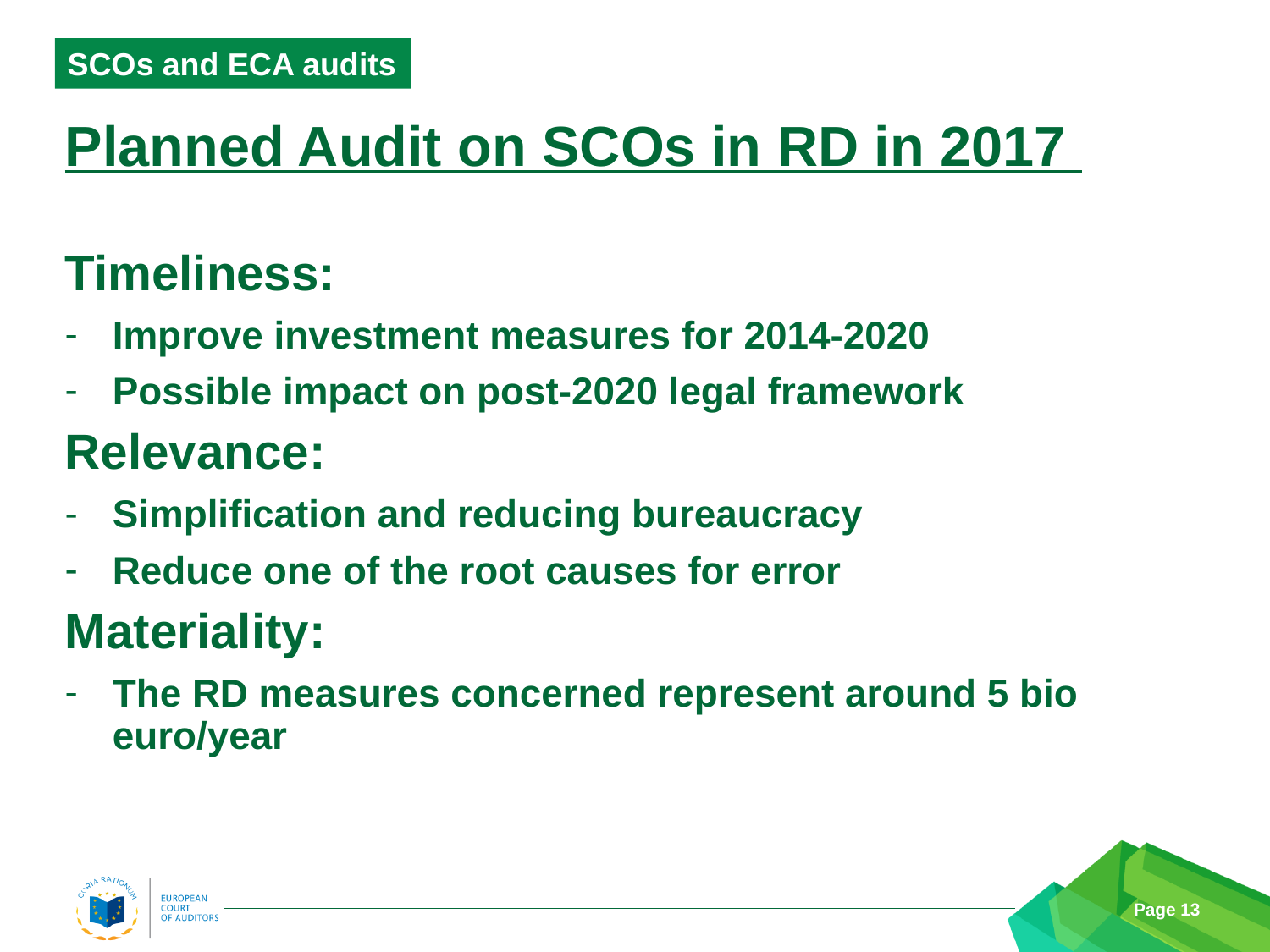

SCOs and ECA audits
Planned Audit on SCOs in RD in 2017

Timeliness:
Improve investment measures for 2014-2020
Possible impact on post-2020 legal framework
Relevance:
Simplification and reducing bureaucracy
Reduce one of the root causes for error
Materiality:
The RD measures concerned represent around 5 bio euro/year

Page 13